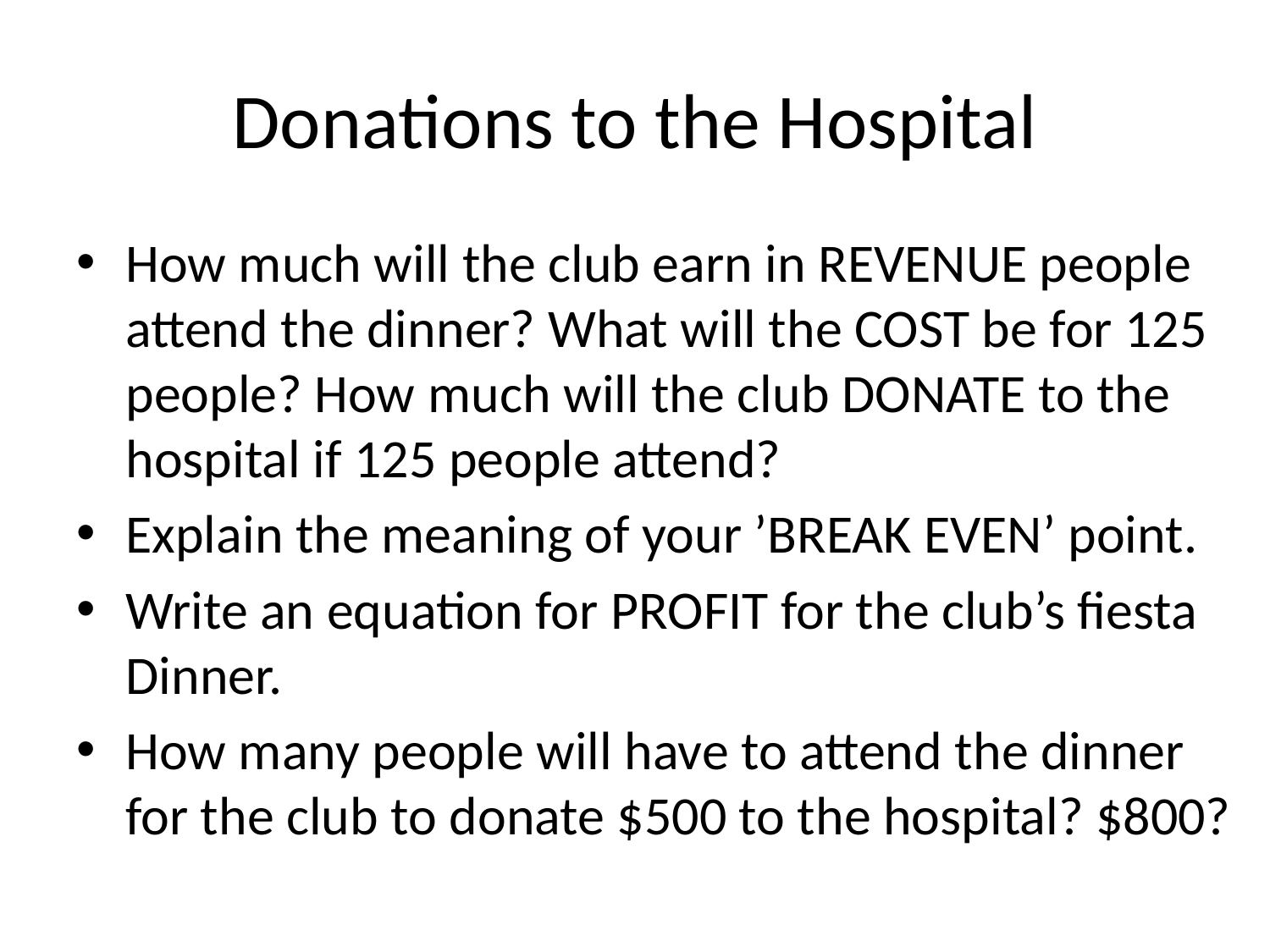

# Donations to the Hospital
How much will the club earn in REVENUE people attend the dinner? What will the COST be for 125 people? How much will the club DONATE to the hospital if 125 people attend?
Explain the meaning of your ’BREAK EVEN’ point.
Write an equation for PROFIT for the club’s fiesta Dinner.
How many people will have to attend the dinner for the club to donate $500 to the hospital? $800?